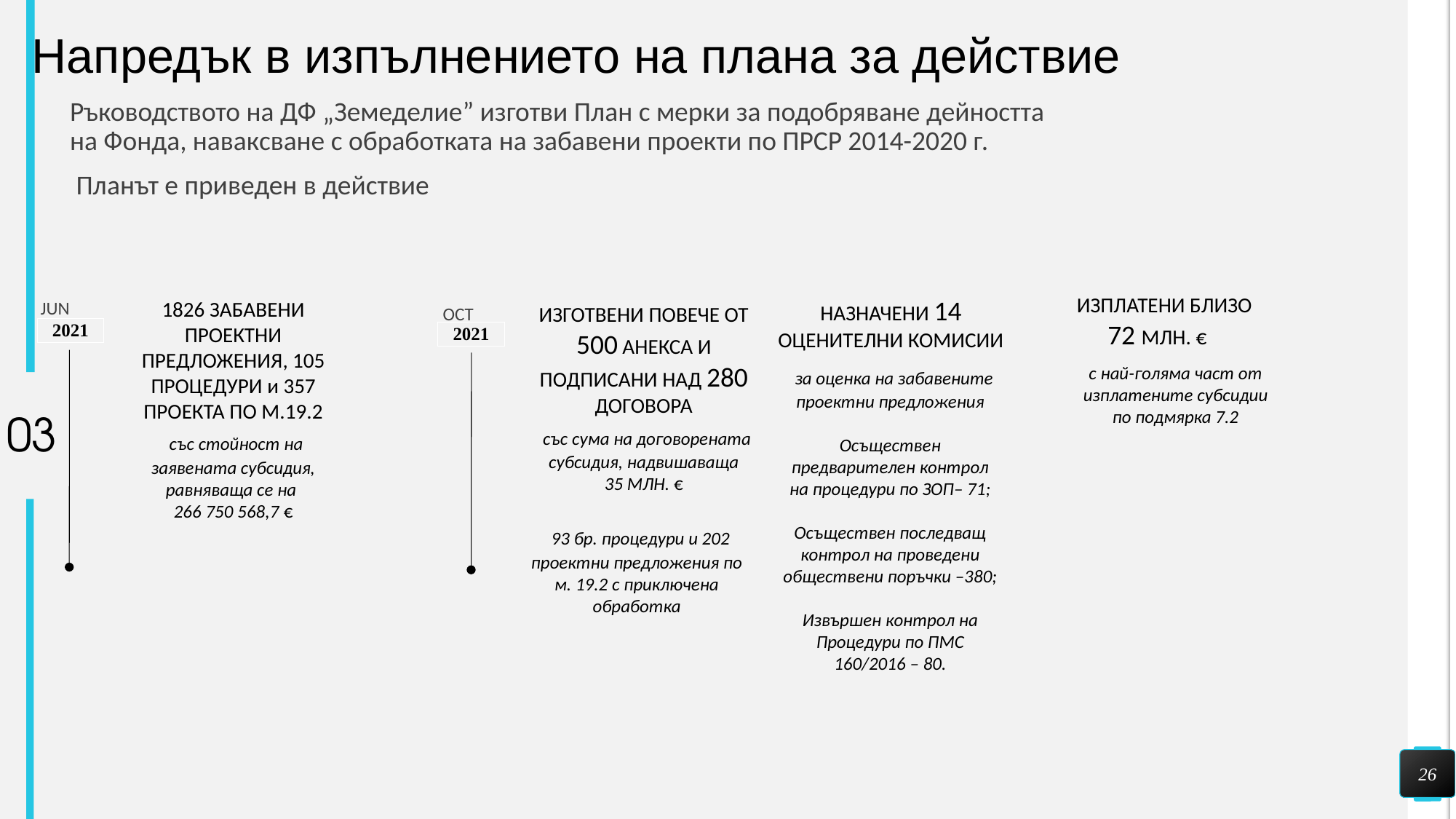

Напредък в изпълнението на плана за действие
Ръководството на ДФ „Земеделие” изготви План с мерки за подобряване дейността на Фонда, наваксване с обработката на забавени проекти по ПРСР 2014-2020 г.
 Планът е приведен в действие
ИЗПЛАТЕНИ БЛИЗО 72 МЛН. €
НАЗНАЧЕНИ 14 ОЦЕНИТЕЛНИ КОМИСИИ

1826 ЗАБАВЕНИ ПРОЕКТНИ ПРЕДЛОЖЕНИЯ, 105 ПРОЦЕДУРИ и 357 ПРОЕКТА ПО М.19.2
 със стойност на заявената субсидия, равняваща се на
266 750 568,7 €
ИЗГОТВЕНИ ПОВЕЧЕ ОТ 500 АНЕКСА И ПОДПИСАНИ НАД 280 ДОГОВОРА
 със сума на договорената субсидия, надвишаваща
35 МЛН. €

JUN
OCT
2021
2021
 за оценка на забавените проектни предложения

Осъществен предварителен контрол на процедури по ЗОП– 71;

Осъществен последващ контрол на проведени обществени поръчки –380;

Извършен контрол на Процедури по ПМС 160/2016 – 80.

с най-голяма част от изплатените субсидии по подмярка 7.2
03

 93 бр. процедури и 202 проектни предложения по м. 19.2 с приключена обработка
26